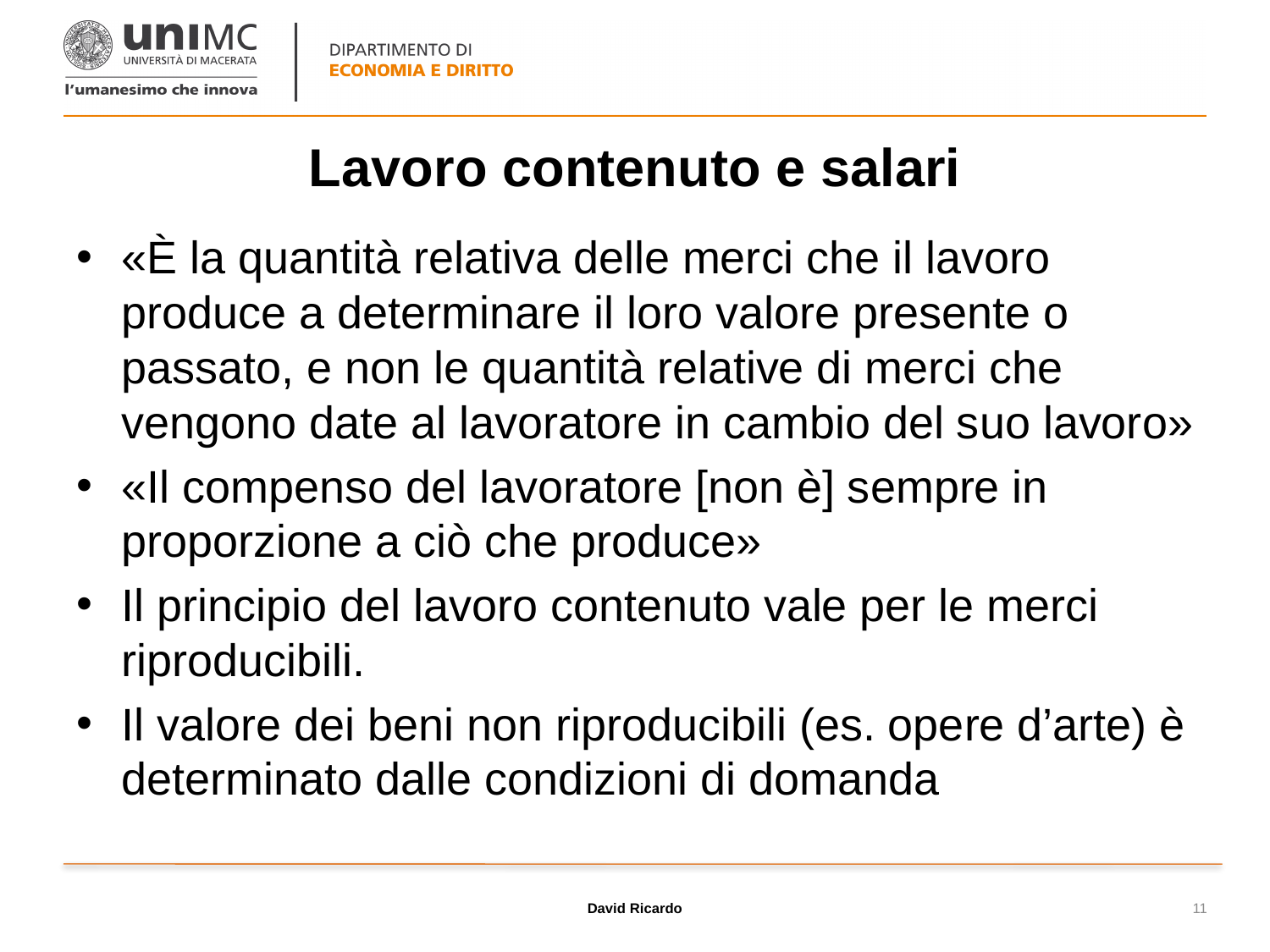

# Lavoro contenuto e salari
«È la quantità relativa delle merci che il lavoro produce a determinare il loro valore presente o passato, e non le quantità relative di merci che vengono date al lavoratore in cambio del suo lavoro»
«Il compenso del lavoratore [non è] sempre in proporzione a ciò che produce»
Il principio del lavoro contenuto vale per le merci riproducibili.
Il valore dei beni non riproducibili (es. opere d’arte) è determinato dalle condizioni di domanda
David Ricardo
11